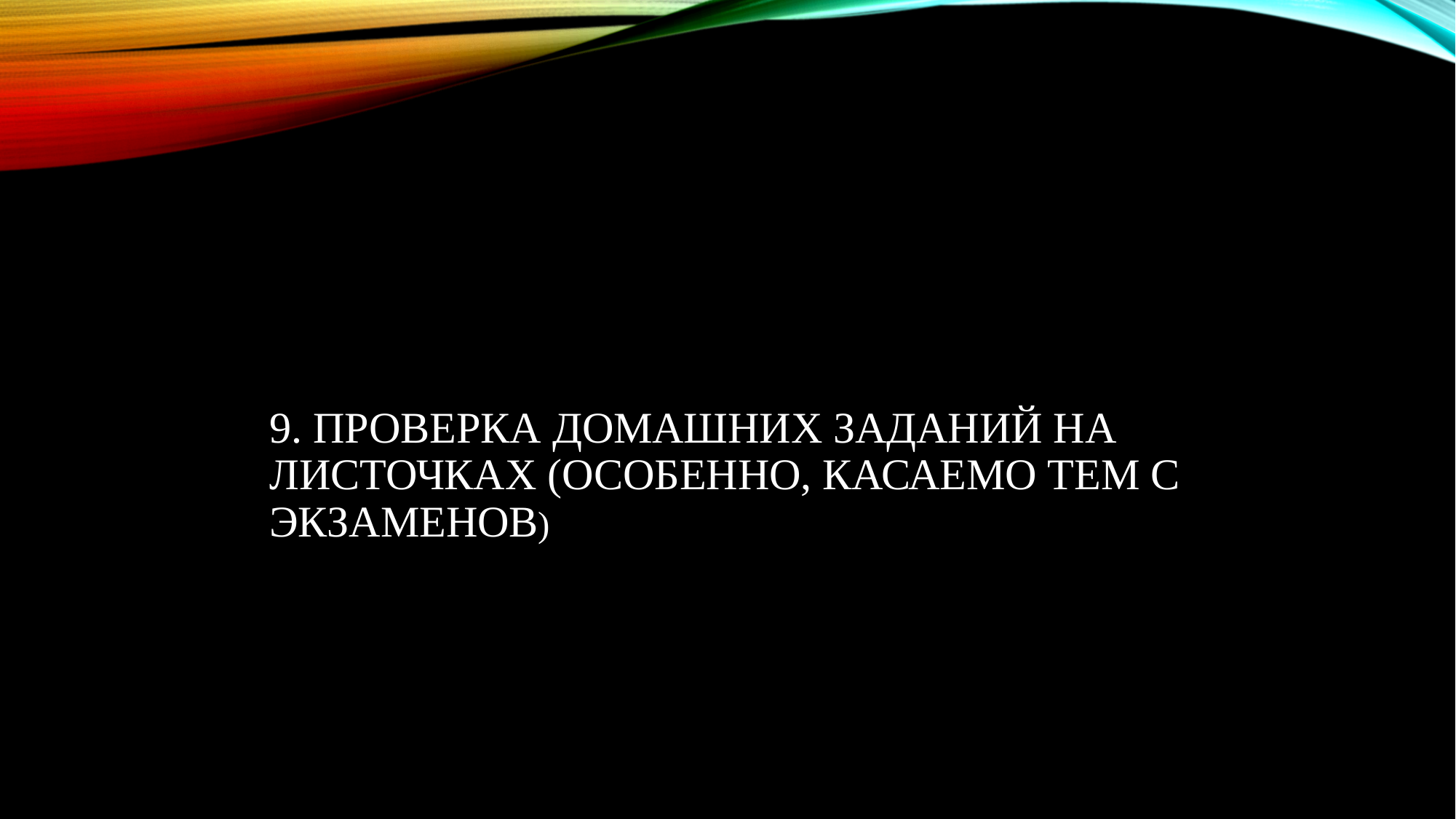

# 9. Проверка домашних заданий на листочках (особенно, касаемо тем с экзаменов)